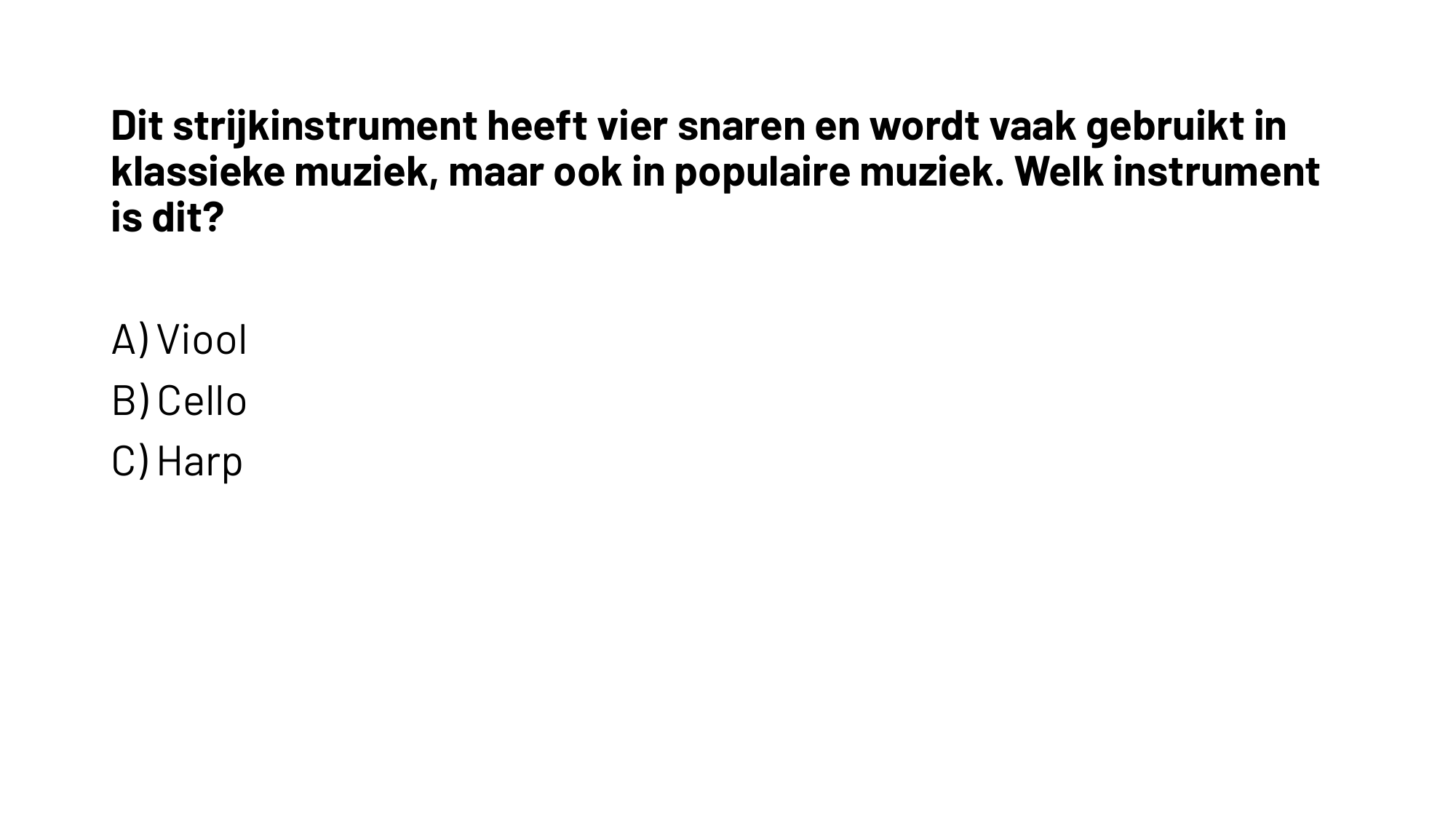

Dit strijkinstrument heeft vier snaren en wordt vaak gebruikt in klassieke muziek, maar ook in populaire muziek. Welk instrument is dit?

A) Viool
B) Cello
C) Harp